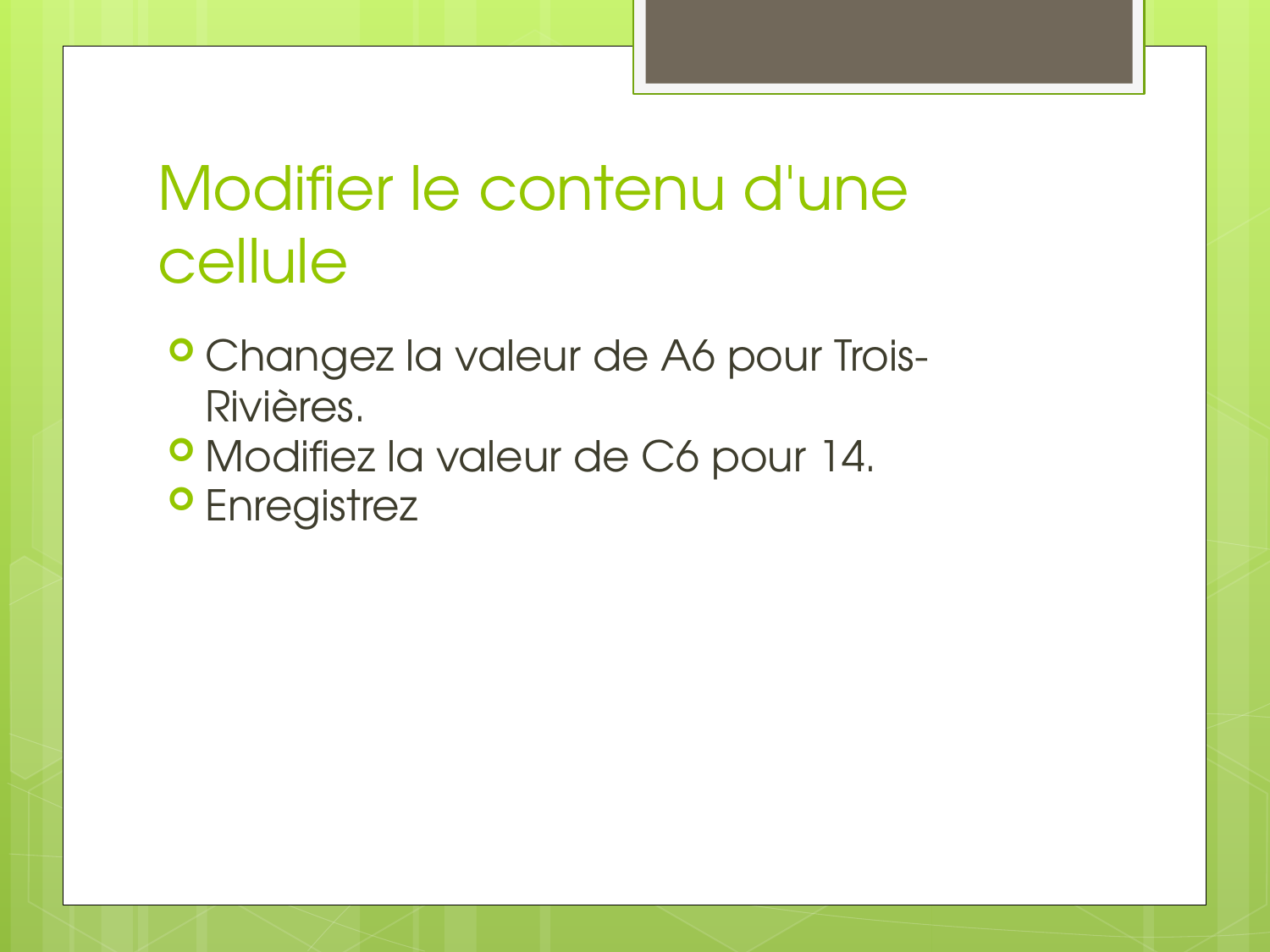

# Modifier le contenu d'une cellule
Changez la valeur de A6 pour Trois-Rivières.
Modifiez la valeur de C6 pour 14.
Enregistrez